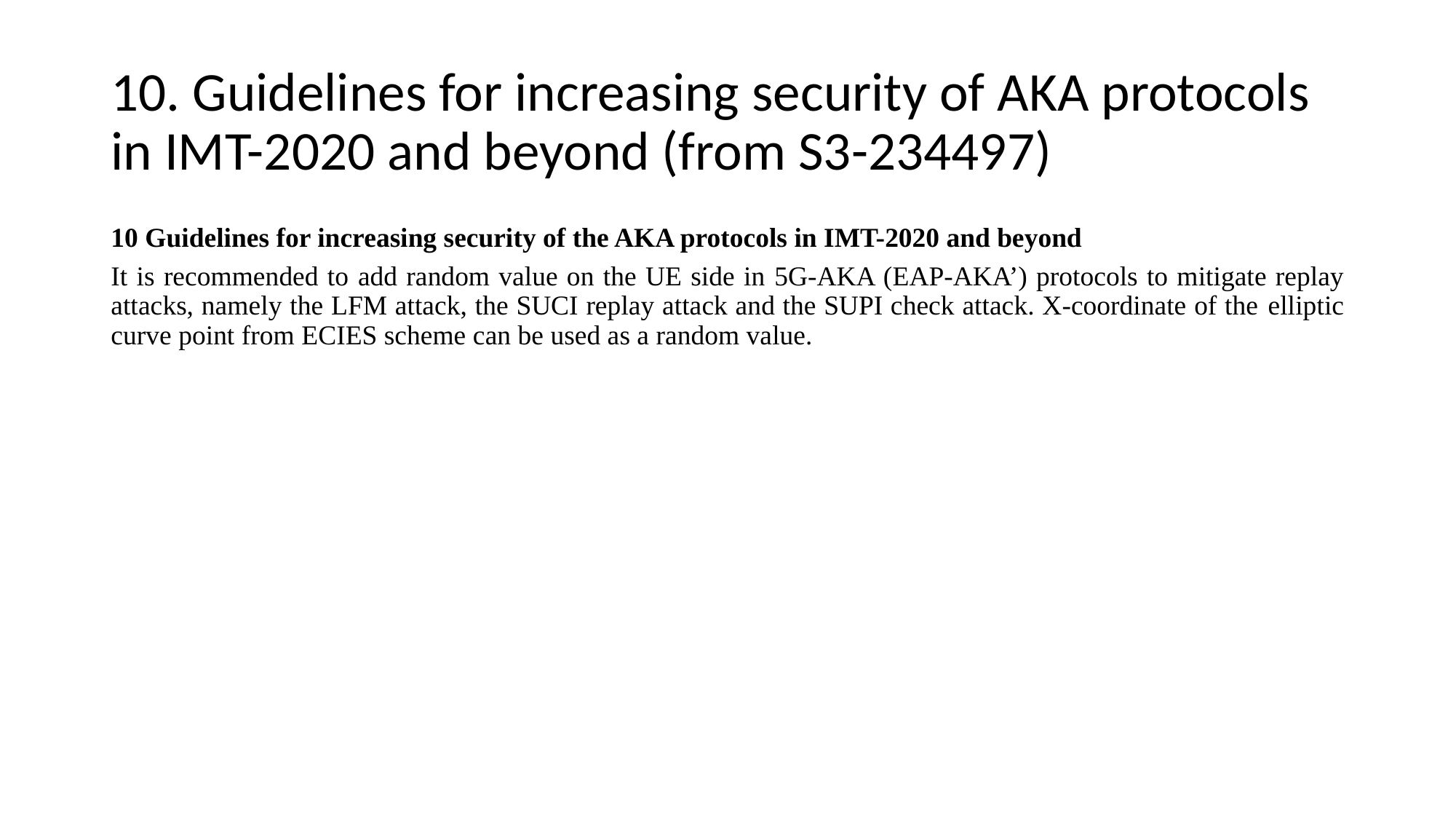

# 10. Guidelines for increasing security of AKA protocols in IMT-2020 and beyond (from S3-234497)
10 Guidelines for increasing security of the AKA protocols in IMT-2020 and beyond
It is recommended to add random value on the UE side in 5G-AKA (EAP-AKA’) protocols to mitigate replay attacks, namely the LFM attack, the SUCI replay attack and the SUPI check attack. X-coordinate of the elliptic curve point from ECIES scheme can be used as a random value.